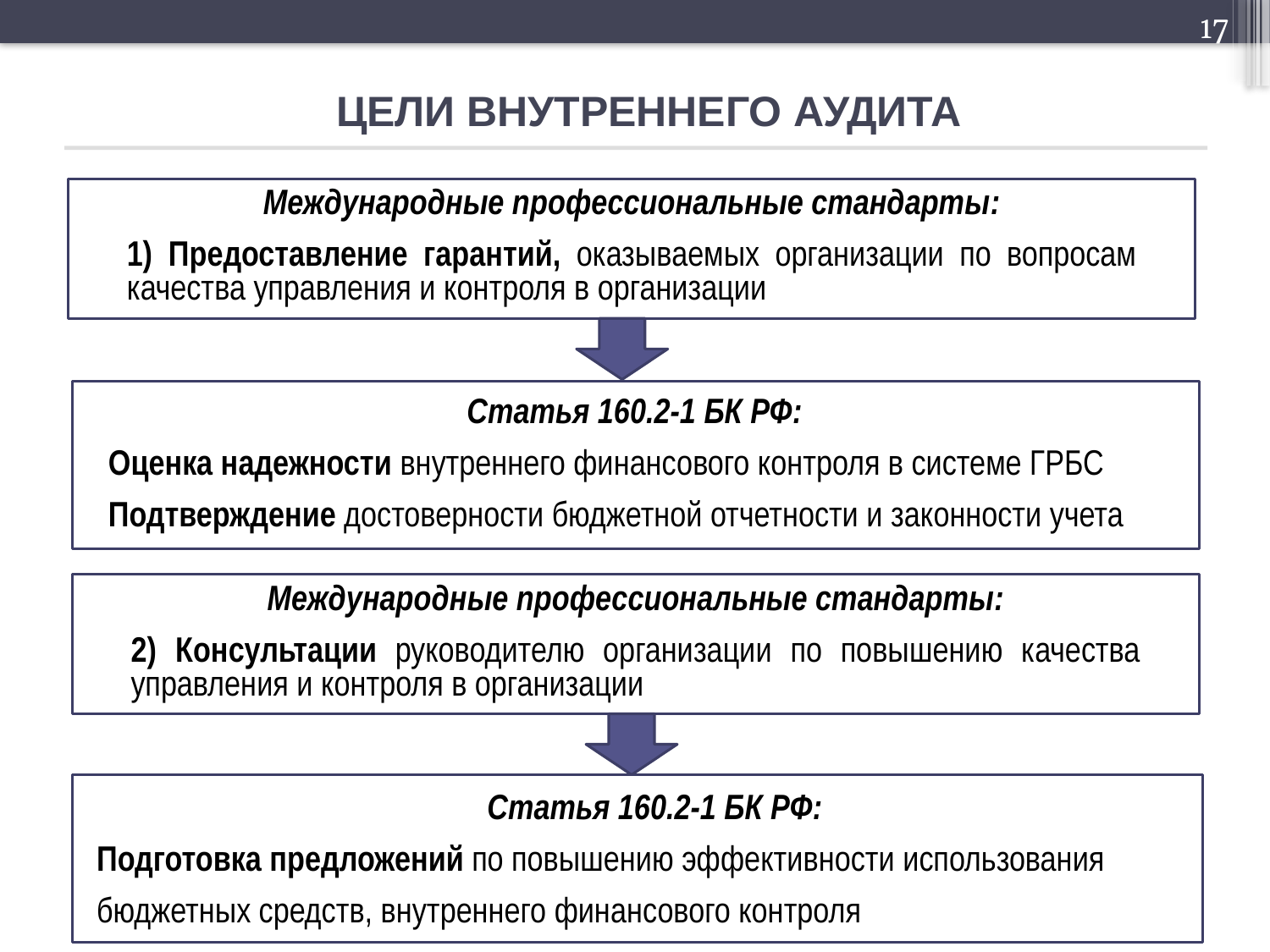

17
ЦЕЛИ ВНУТРЕННЕГО АУДИТА

Международные профессиональные стандарты:
1) Предоставление гарантий, оказываемых организации по вопросам качества управления и контроля в организации

Статья 160.2-1 БК РФ:
Оценка надежности внутреннего финансового контроля в системе ГРБС
Подтверждение достоверности бюджетной отчетности и законности учета

Международные профессиональные стандарты:
2) Консультации руководителю организации по повышению качества управления и контроля в организации

Статья 160.2-1 БК РФ:
Подготовка предложений по повышению эффективности использования
бюджетных средств, внутреннего финансового контроля